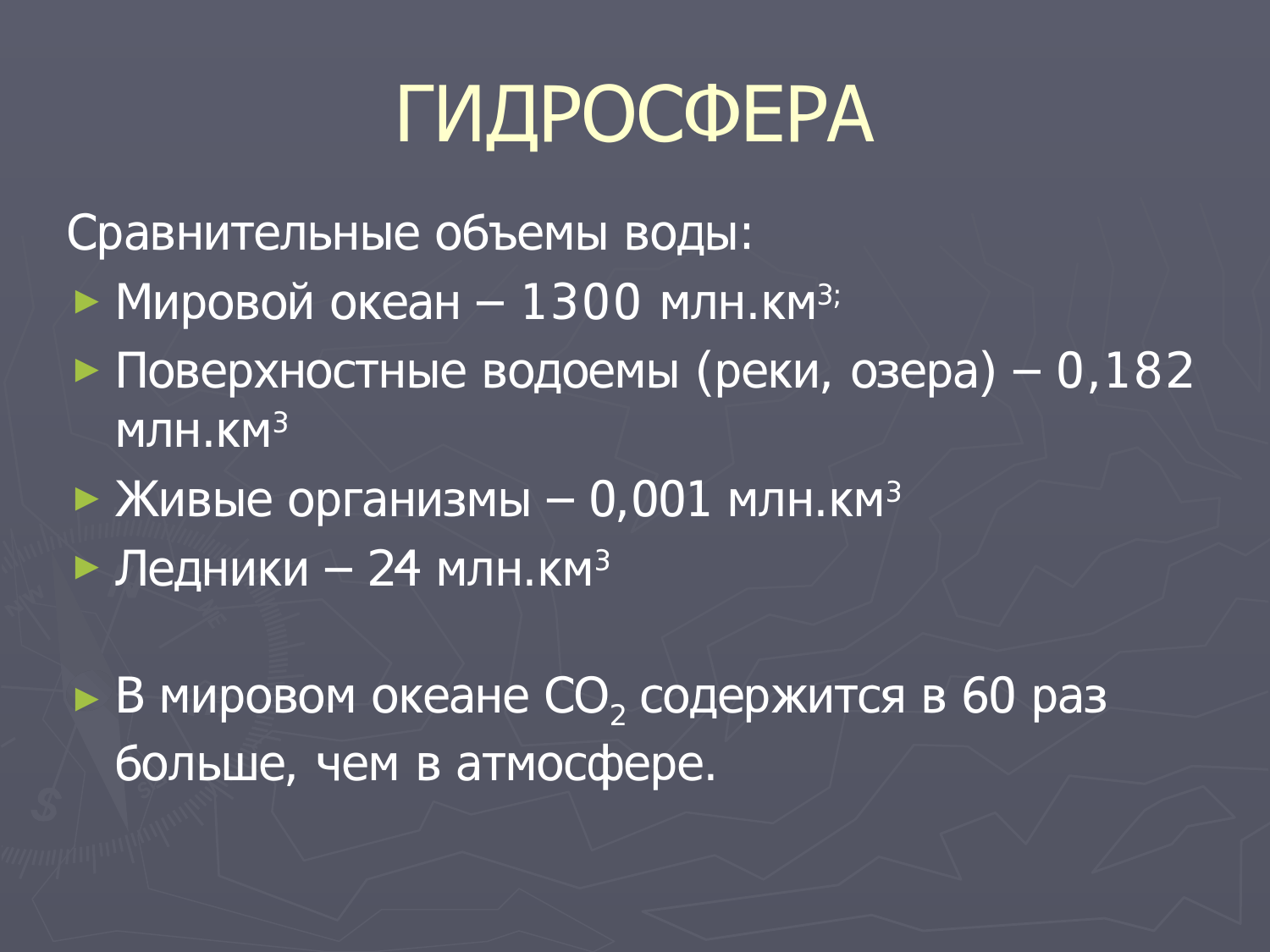

# ГИДРОСФЕРА
Сравнительные объемы воды:
Мировой океан – 1300 млн.км3;
Поверхностные водоемы (реки, озера) – 0,182 млн.км3
Живые организмы – 0,001 млн.км3
Ледники – 24 млн.км3

В мировом океане СО2 содержится в 60 раз больше, чем в атмосфере.